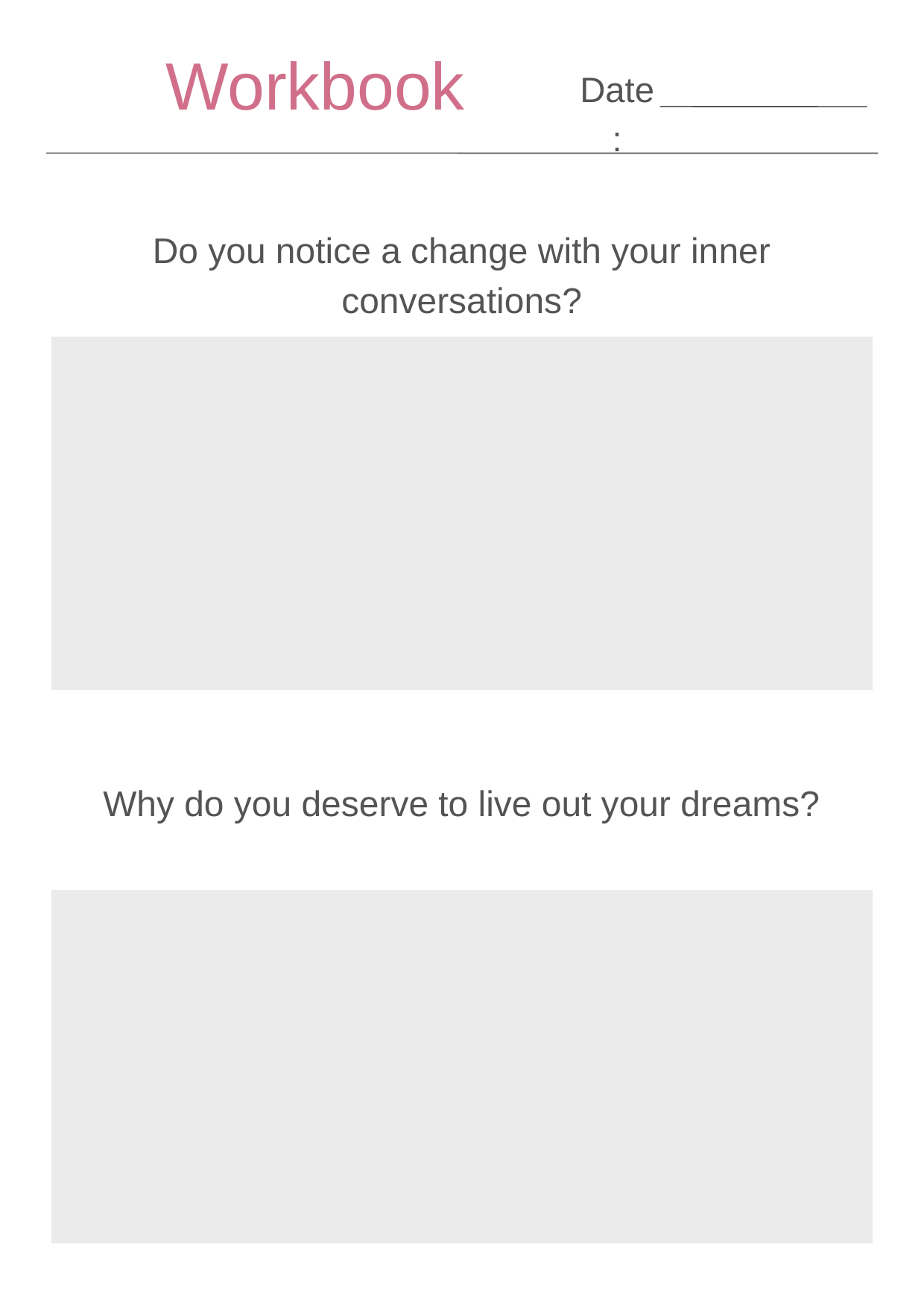

Workbook
Date:

Do you notice a change with your inner conversations?

Why do you deserve to live out your dreams?